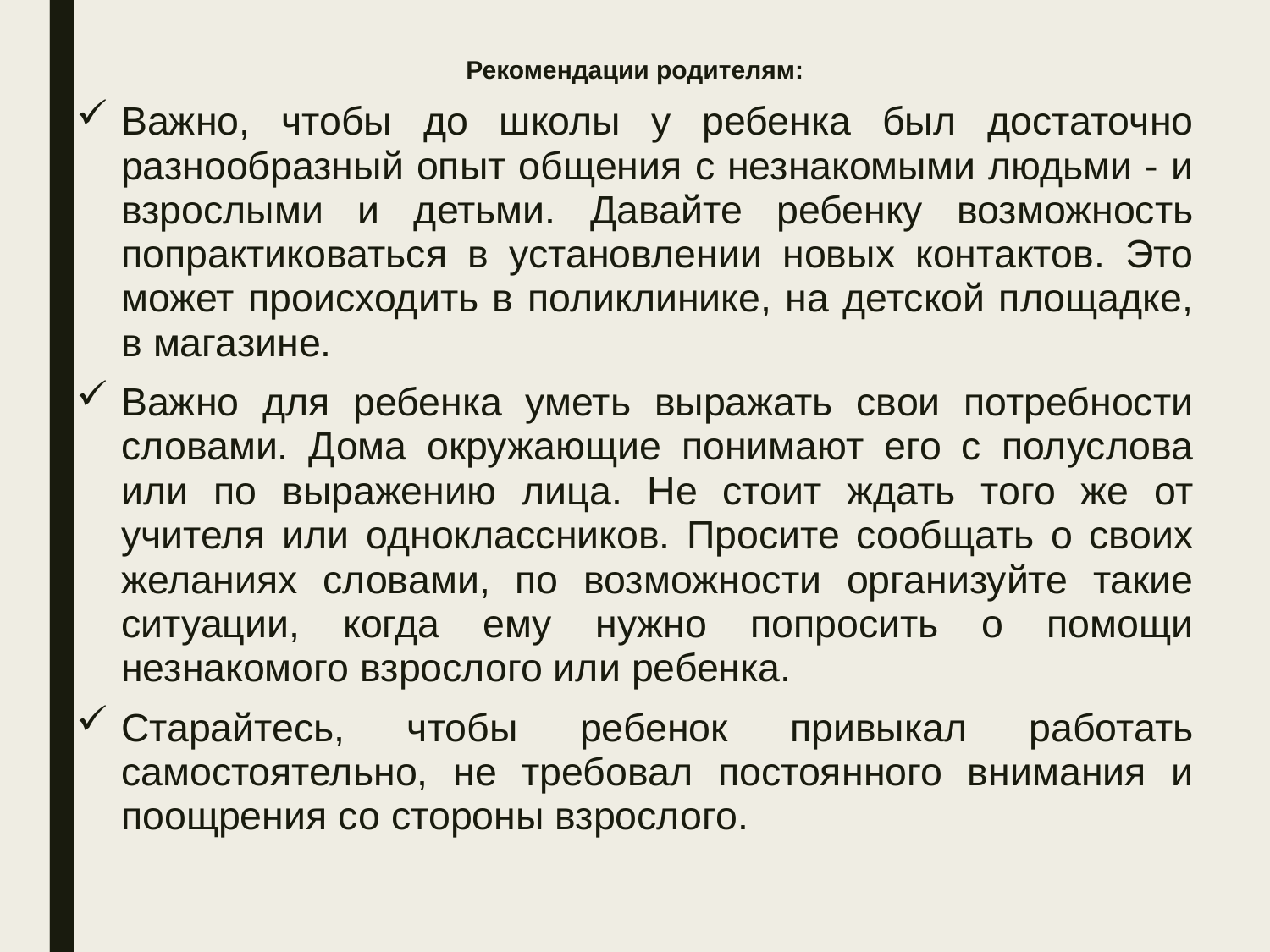

Рекомендации родителям:
Важно, чтобы до школы у ребенка был достаточно разнообразный опыт общения с незнакомыми людьми - и взрослыми и детьми. Давайте ребенку возможность попрактиковаться в установлении новых контактов. Это может происходить в поликлинике, на детской площадке, в магазине.
Важно для ребенка уметь выражать свои потребности словами. Дома окружающие понимают его с полуслова или по выражению лица. Не стоит ждать того же от учителя или одноклассников. Просите сообщать о своих желаниях словами, по возможности организуйте такие ситуации, когда ему нужно попросить о помощи незнакомого взрослого или ребенка.
Старайтесь, чтобы ребенок привыкал работать самостоятельно, не требовал постоянного внимания и поощрения со стороны взрослого.